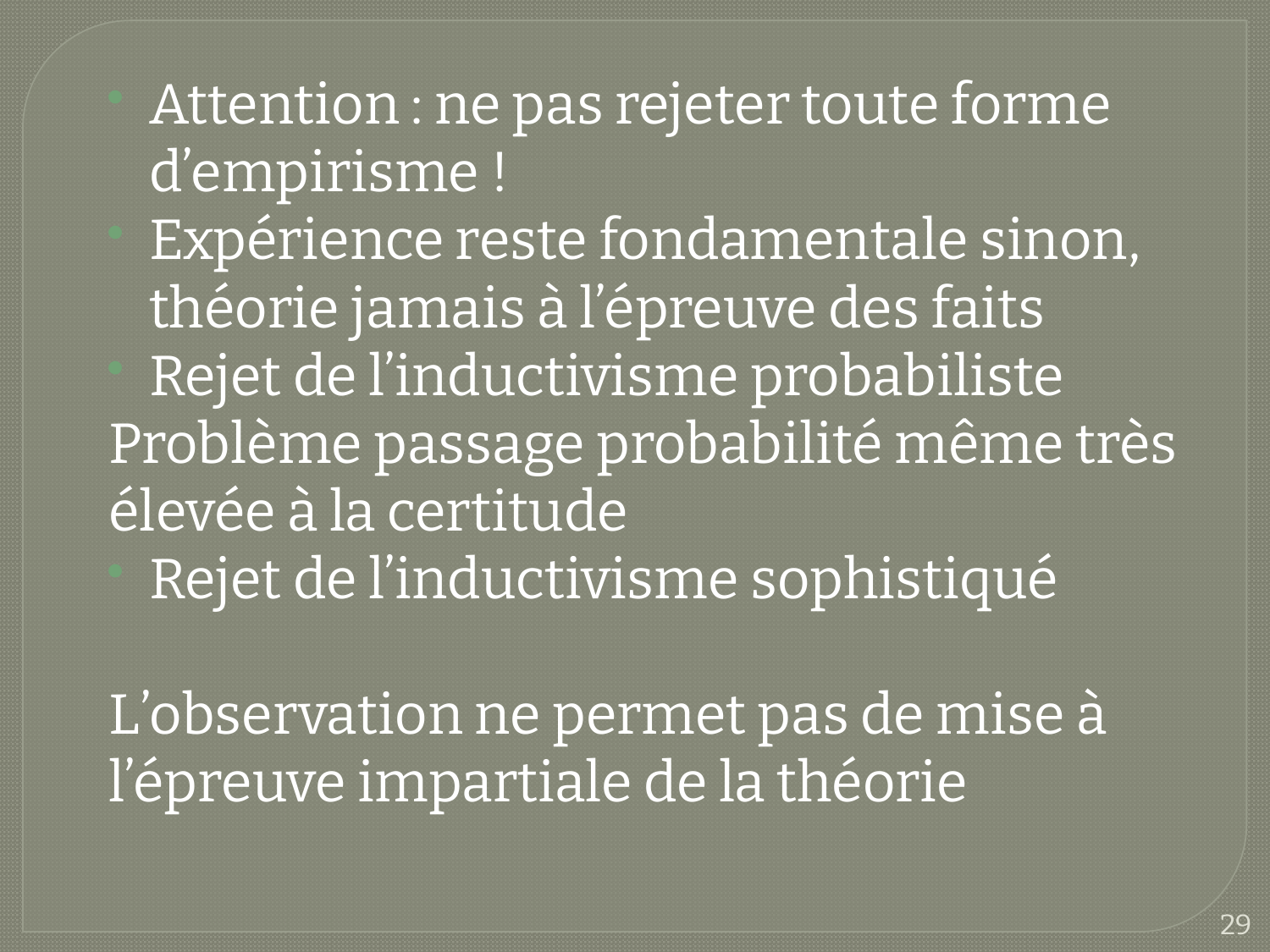

Attention : ne pas rejeter toute forme d’empirisme !
Expérience reste fondamentale sinon, théorie jamais à l’épreuve des faits
Rejet de l’inductivisme probabiliste
Problème passage probabilité même très élevée à la certitude
Rejet de l’inductivisme sophistiqué

L’observation ne permet pas de mise à l’épreuve impartiale de la théorie

29